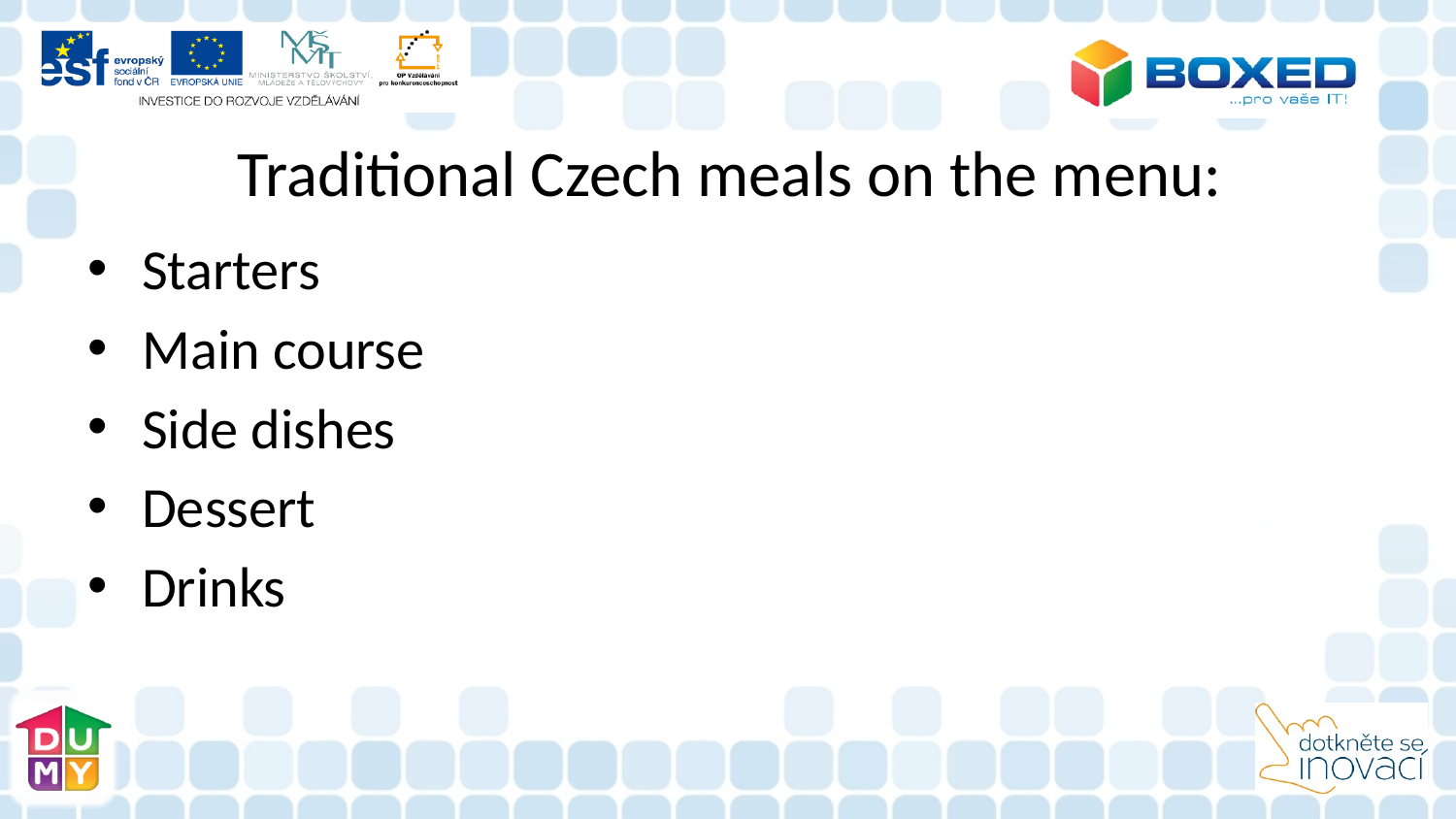

# Traditional Czech meals on the menu:
Starters
Main course
Side dishes
Dessert
Drinks